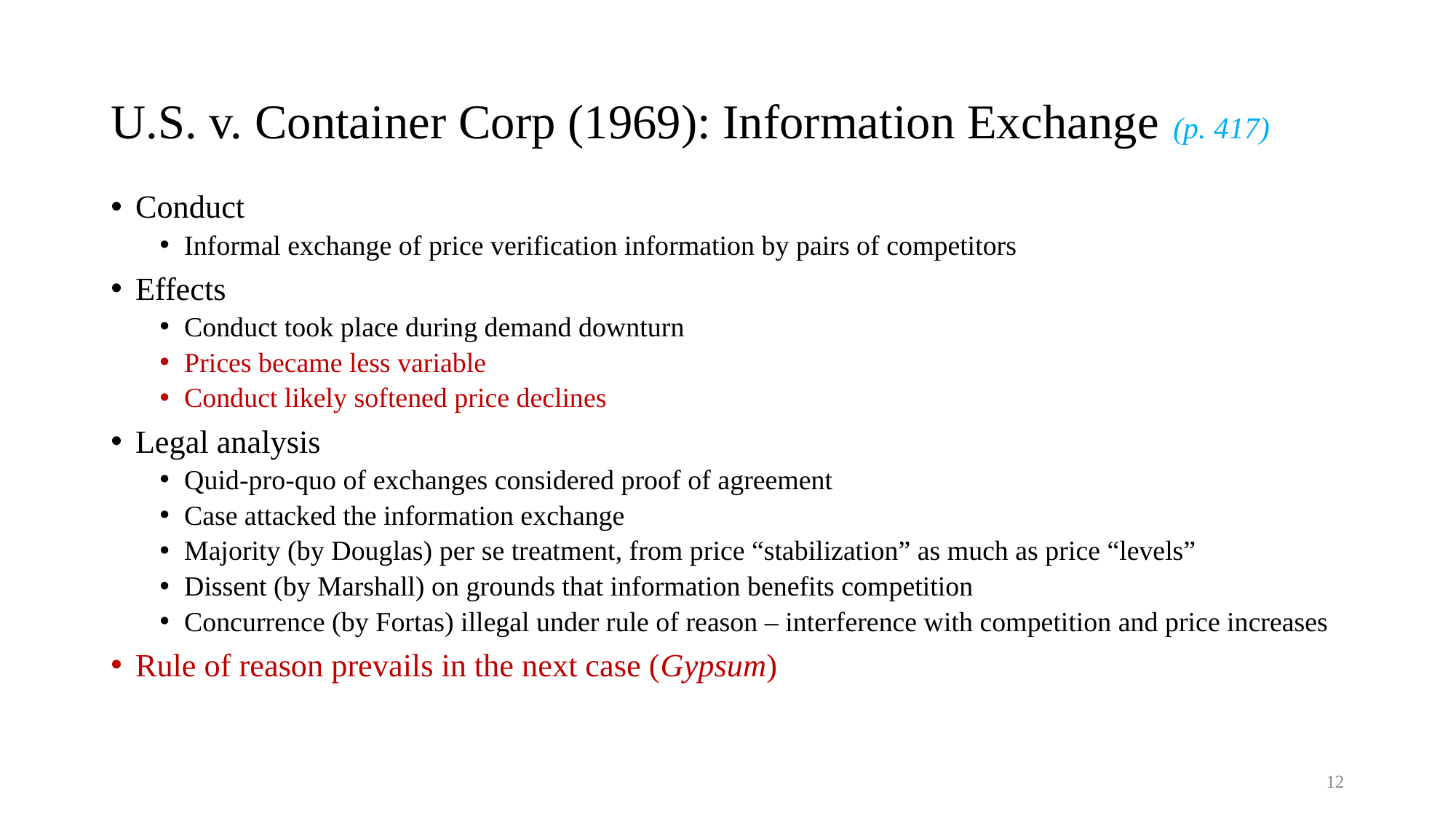

# U.S. v. Container Corp (1969): Information Exchange (p. 417)
Conduct
Informal exchange of price verification information by pairs of competitors
Effects
Conduct took place during demand downturn
Prices became less variable
Conduct likely softened price declines
Legal analysis
Quid-pro-quo of exchanges considered proof of agreement
Case attacked the information exchange
Majority (by Douglas) per se treatment, from price “stabilization” as much as price “levels”
Dissent (by Marshall) on grounds that information benefits competition
Concurrence (by Fortas) illegal under rule of reason – interference with competition and price increases
Rule of reason prevails in the next case (Gypsum)

12